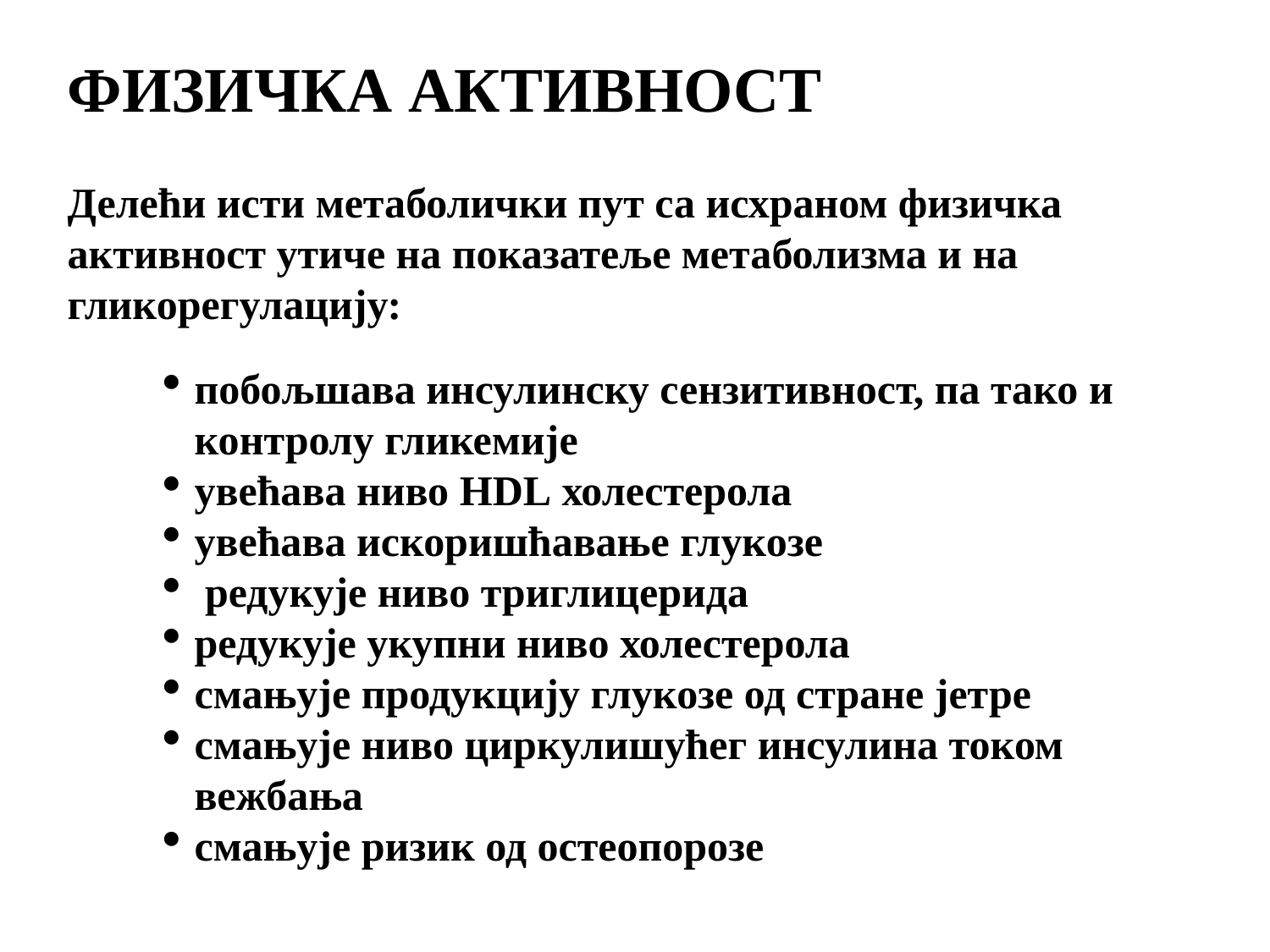

ФИЗИЧКА АКТИВНОСТ

Делећи исти метаболички пут са исхраном физичка активност утиче на показатеље метаболизма и на гликорегулацију:

побољшава инсулинску сензитивност, па тако и контролу гликемије
увећава ниво HDL холестерола
увећава искоришћавање глукозе
 редукује ниво триглицерида
редукује укупни ниво холестерола
смањује продукцију глукозе од стране јетре
смањује ниво циркулишућег инсулина током вежбања
смањује ризик од остеопорозе